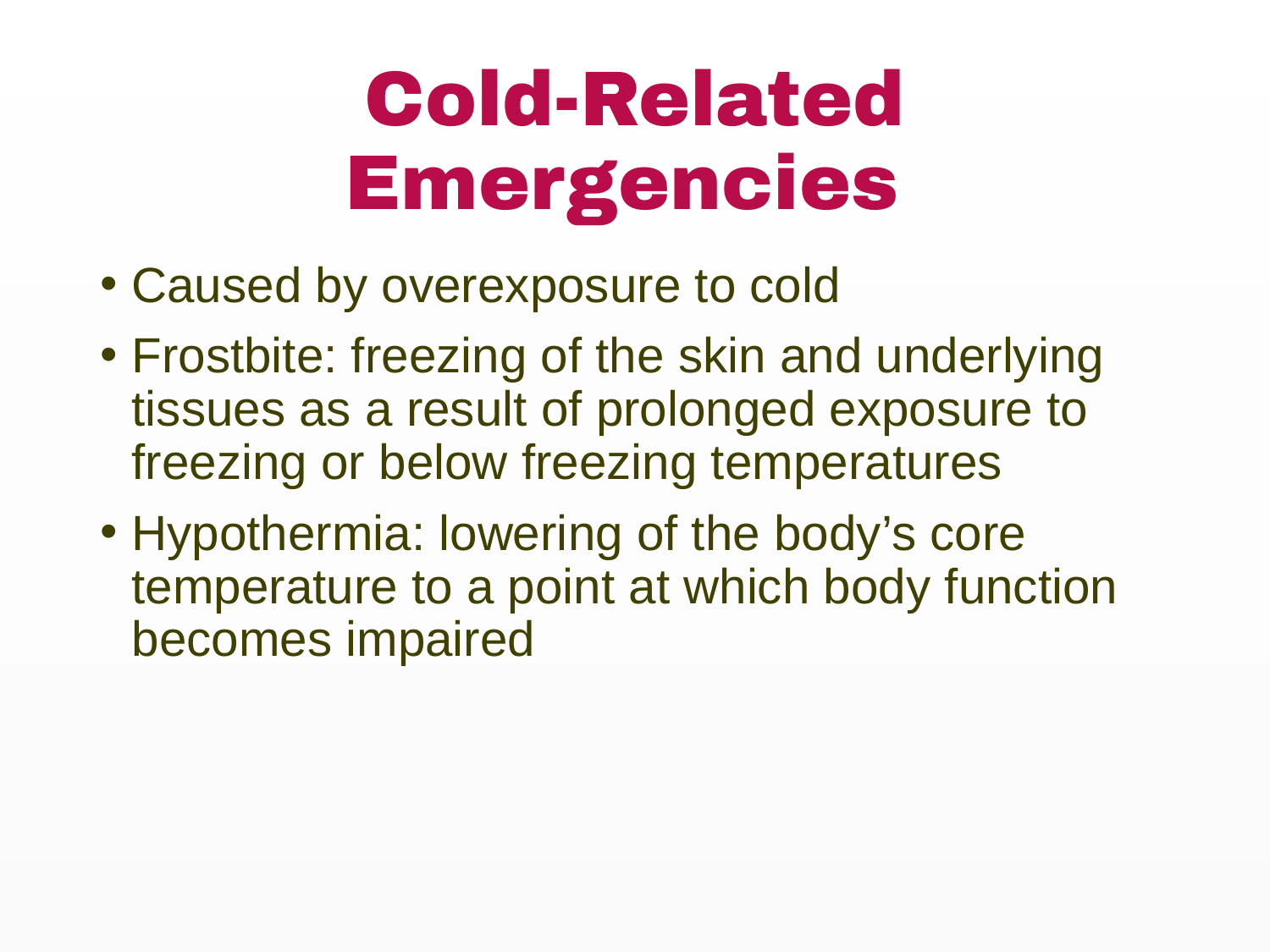

# Cold-Related Emergencies
Caused by overexposure to cold
Frostbite: freezing of the skin and underlying tissues as a result of prolonged exposure to freezing or below freezing temperatures
Hypothermia: lowering of the body’s core temperature to a point at which body function becomes impaired